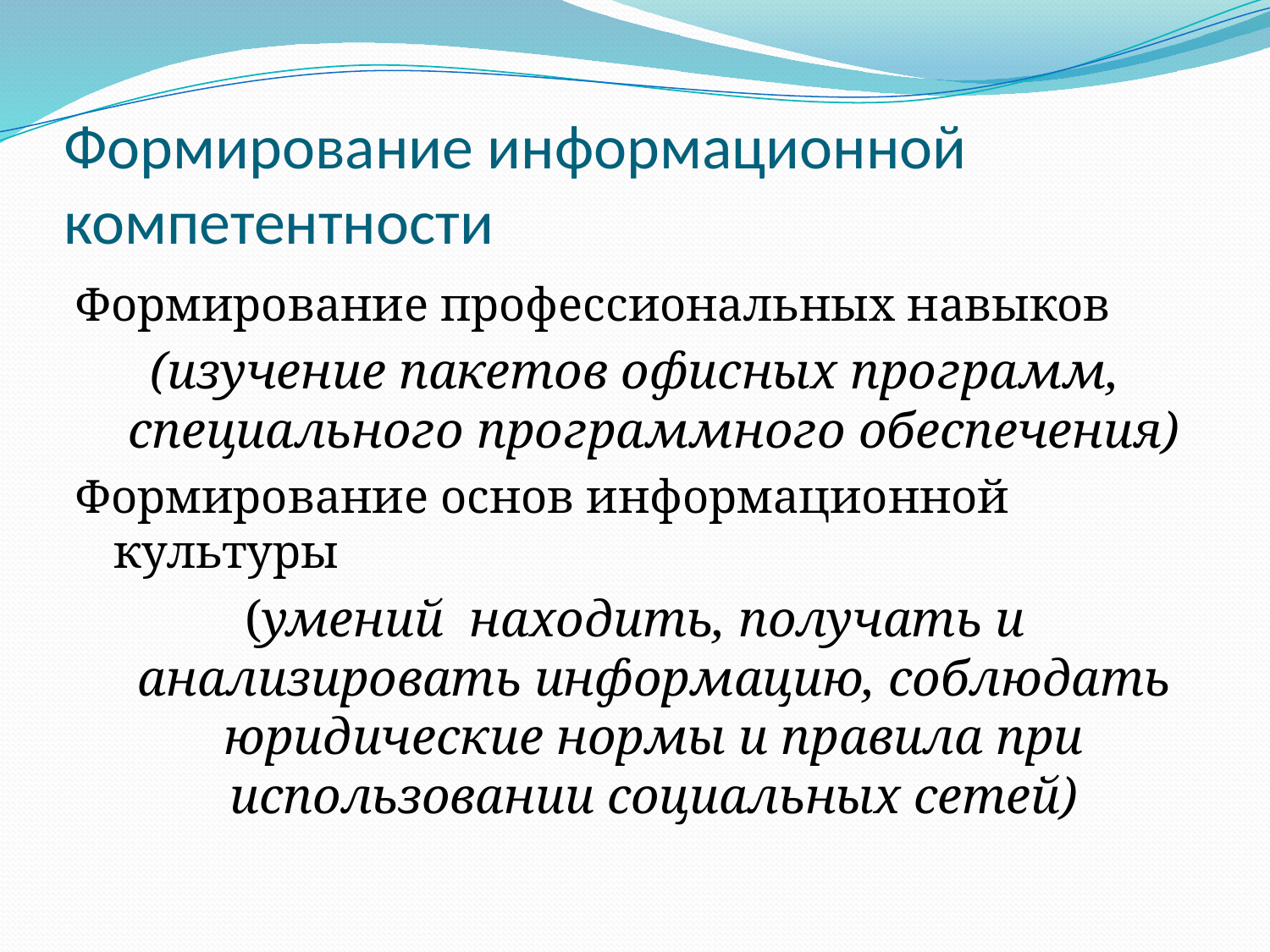

# Формирование информационной компетентности
Формирование профессиональных навыков
(изучение пакетов офисных программ, специального программного обеспечения)
Формирование основ информационной культуры
(умений  находить, получать и анализировать информацию, соблюдать юридические нормы и правила при использовании социальных сетей)